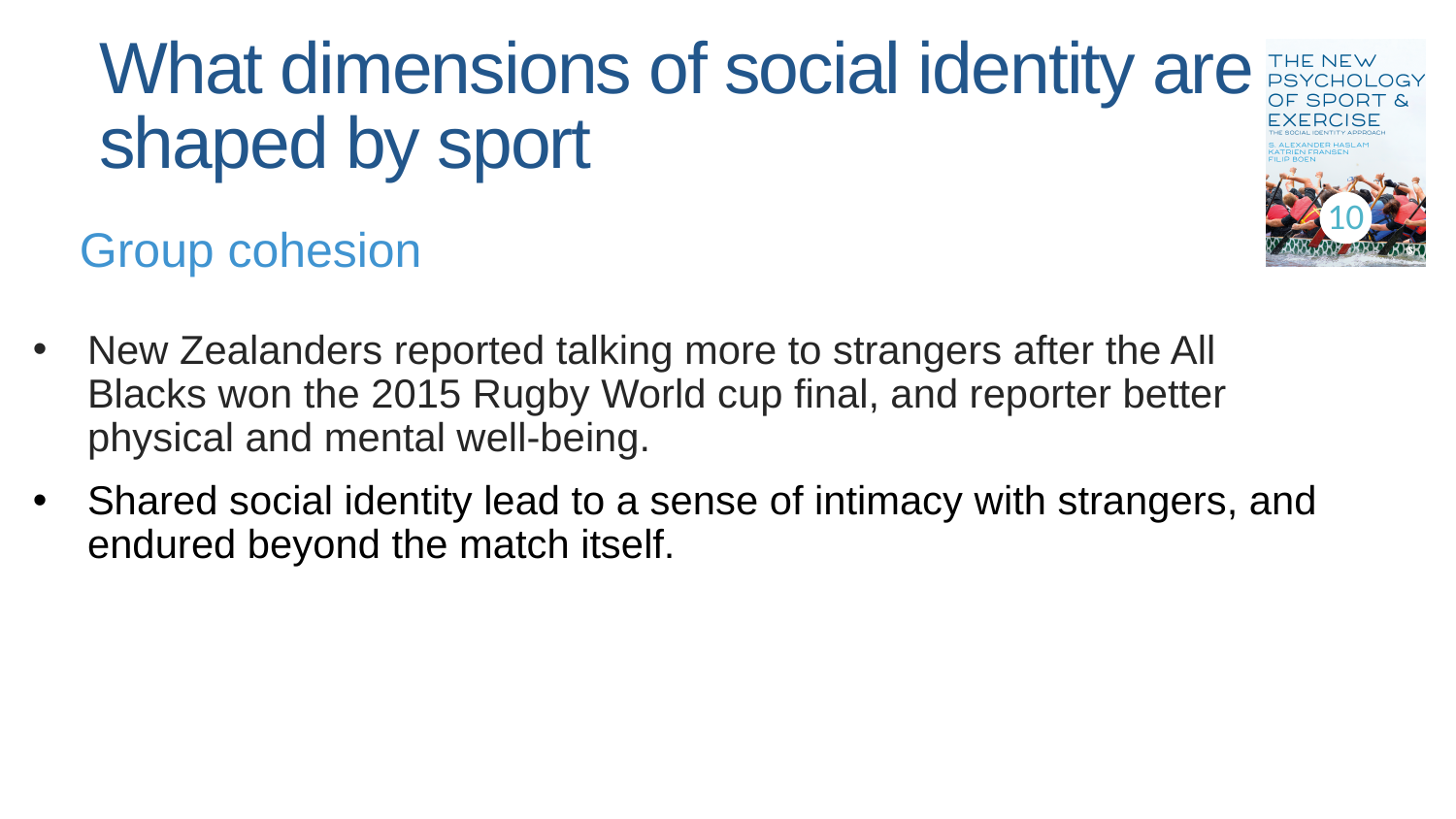

# What dimensions of social identity are shaped by sport
10
Group cohesion
New Zealanders reported talking more to strangers after the All Blacks won the 2015 Rugby World cup final, and reporter better physical and mental well-being.
Shared social identity lead to a sense of intimacy with strangers, and endured beyond the match itself.